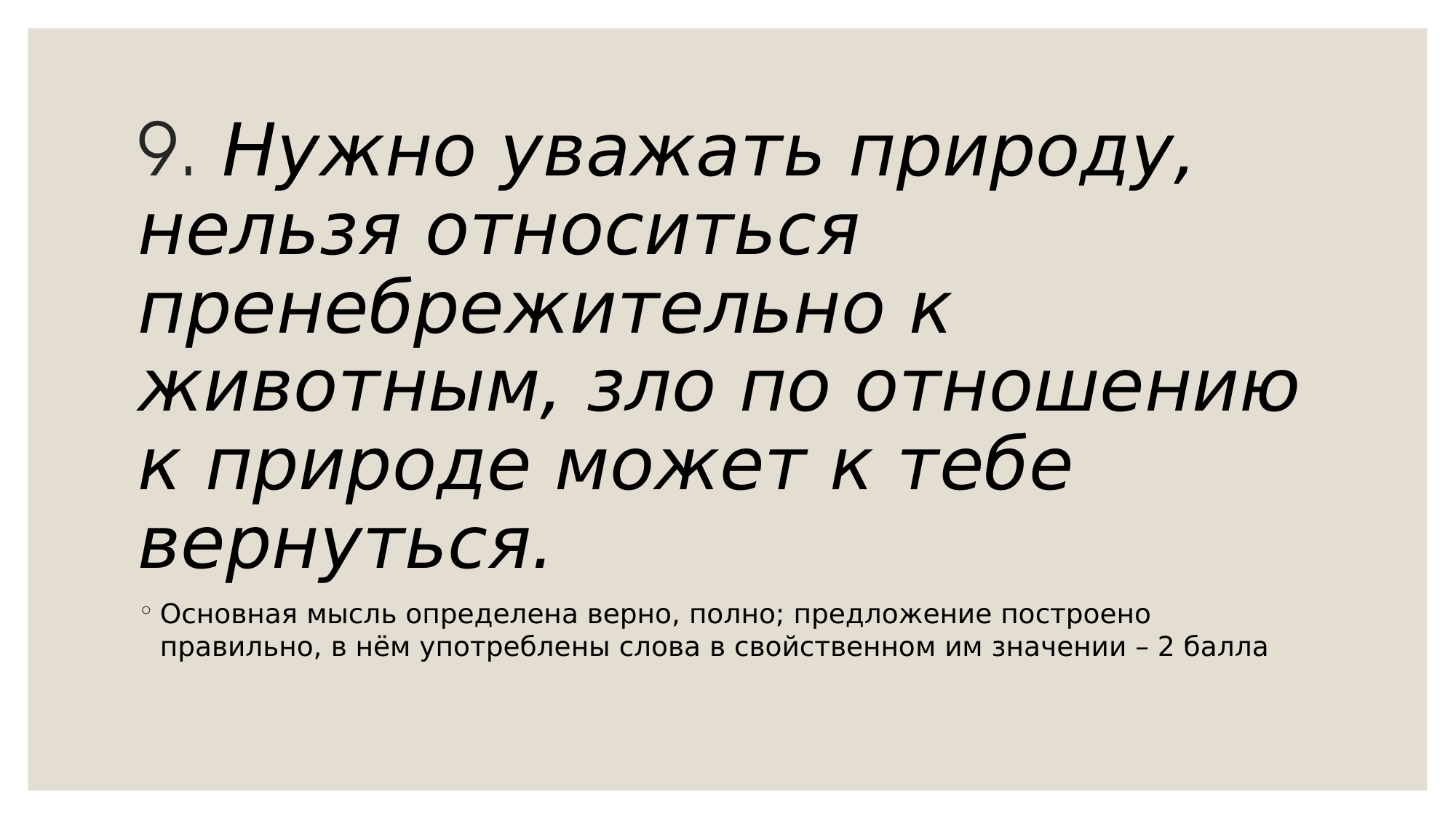

# 9. Нужно уважать природу, нельзя относиться пренебрежительно к животным, зло по отношению к природе может к тебе вернуться.
Основная мысль определена верно, полно; предложение построено правильно, в нём употреблены слова в свойственном им значении – 2 балла